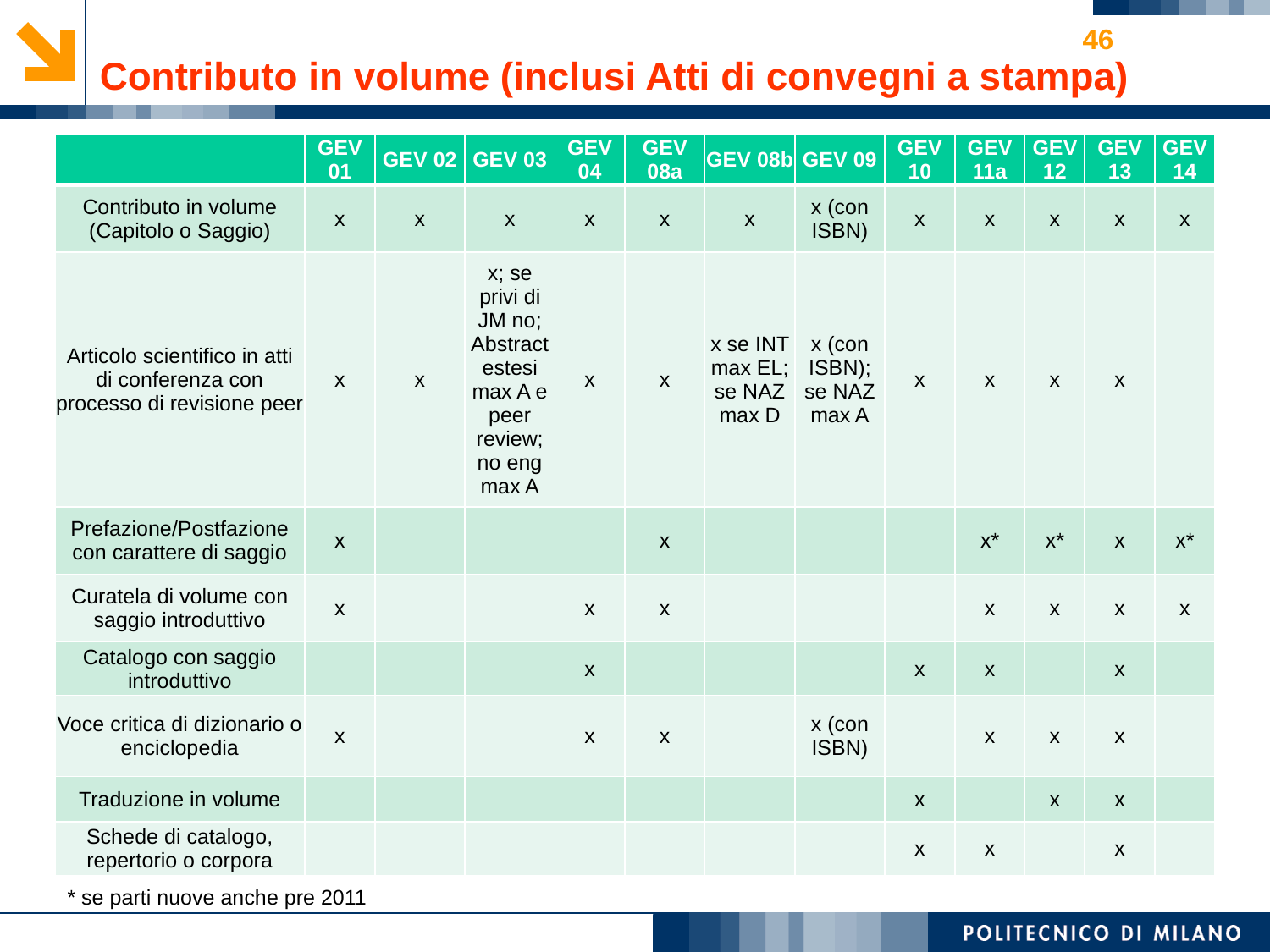

# Contributo in volume (inclusi Atti di convegni a stampa)
46
|  | GEV 01 | GEV 02 | GEV 03 | GEV 04 | GEV 08a | GEV 08b | GEV 09 | GEV 10 | GEV 11a | GEV 12 | GEV 13 | GEV 14 |
| --- | --- | --- | --- | --- | --- | --- | --- | --- | --- | --- | --- | --- |
| Contributo in volume (Capitolo o Saggio) | x | x | x | x | x | x | x (con ISBN) | x | x | x | x | x |
| Articolo scientifico in atti di conferenza con processo di revisione peer | x | x | x; se privi di JM no; Abstract estesi max A e peer review; no eng max A | x | x | x se INT max EL; se NAZ max D | x (con ISBN); se NAZ max A | x | x | x | x |  |
| Prefazione/Postfazione con carattere di saggio | x |  |  |  | x |  |  |  | x\* | x\* | x | x\* |
| Curatela di volume con saggio introduttivo | x |  |  | x | x |  |  |  | x | x | x | x |
| Catalogo con saggio introduttivo |  |  |  | x |  |  |  | x | x |  | x |  |
| Voce critica di dizionario o enciclopedia | x |  |  | x | x |  | x (con ISBN) |  | x | x | x |  |
| Traduzione in volume |  |  |  |  |  |  |  | x |  | x | x |  |
| Schede di catalogo, repertorio o corpora |  |  |  |  |  |  |  | x | x |  | x |  |
* se parti nuove anche pre 2011